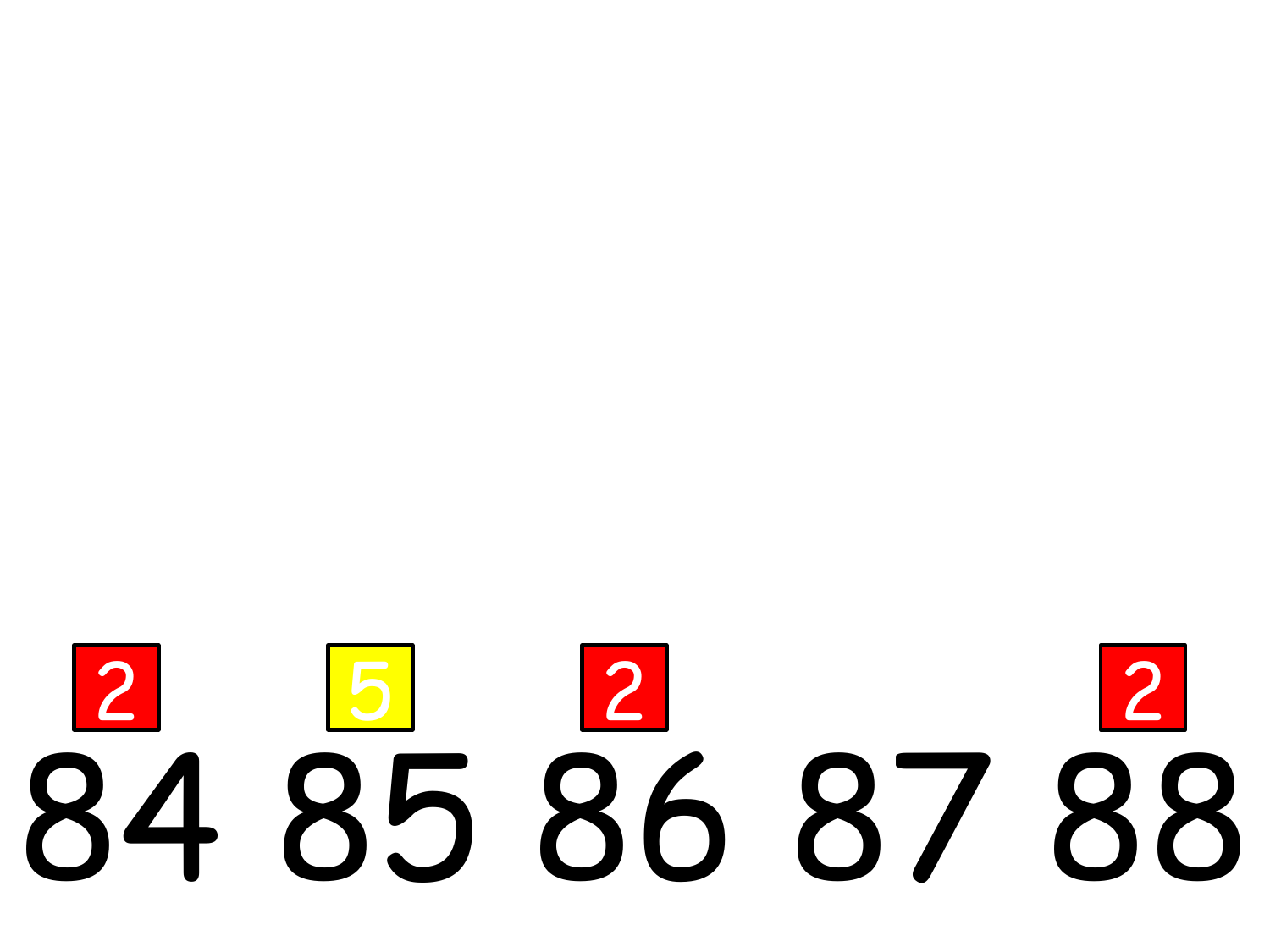

2
5
2
2
 84 85 86 87 88